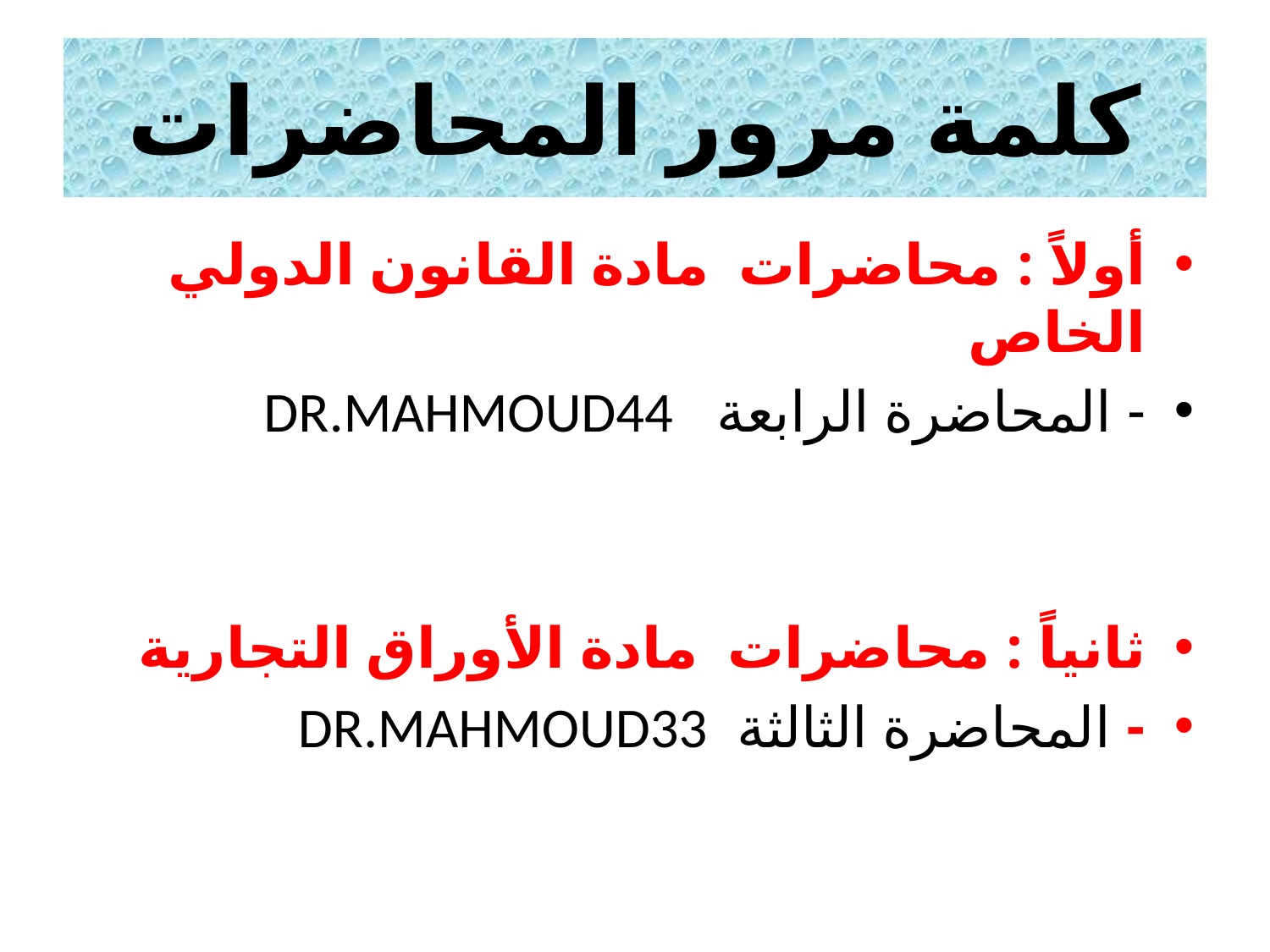

# كلمة مرور المحاضرات
أولاً : محاضرات  مادة القانون الدولي الخاص
- المحاضرة الرابعة   DR.MAHMOUD44

ثانياً : محاضرات  مادة الأوراق التجارية
- المحاضرة الثالثة  DR.MAHMOUD33